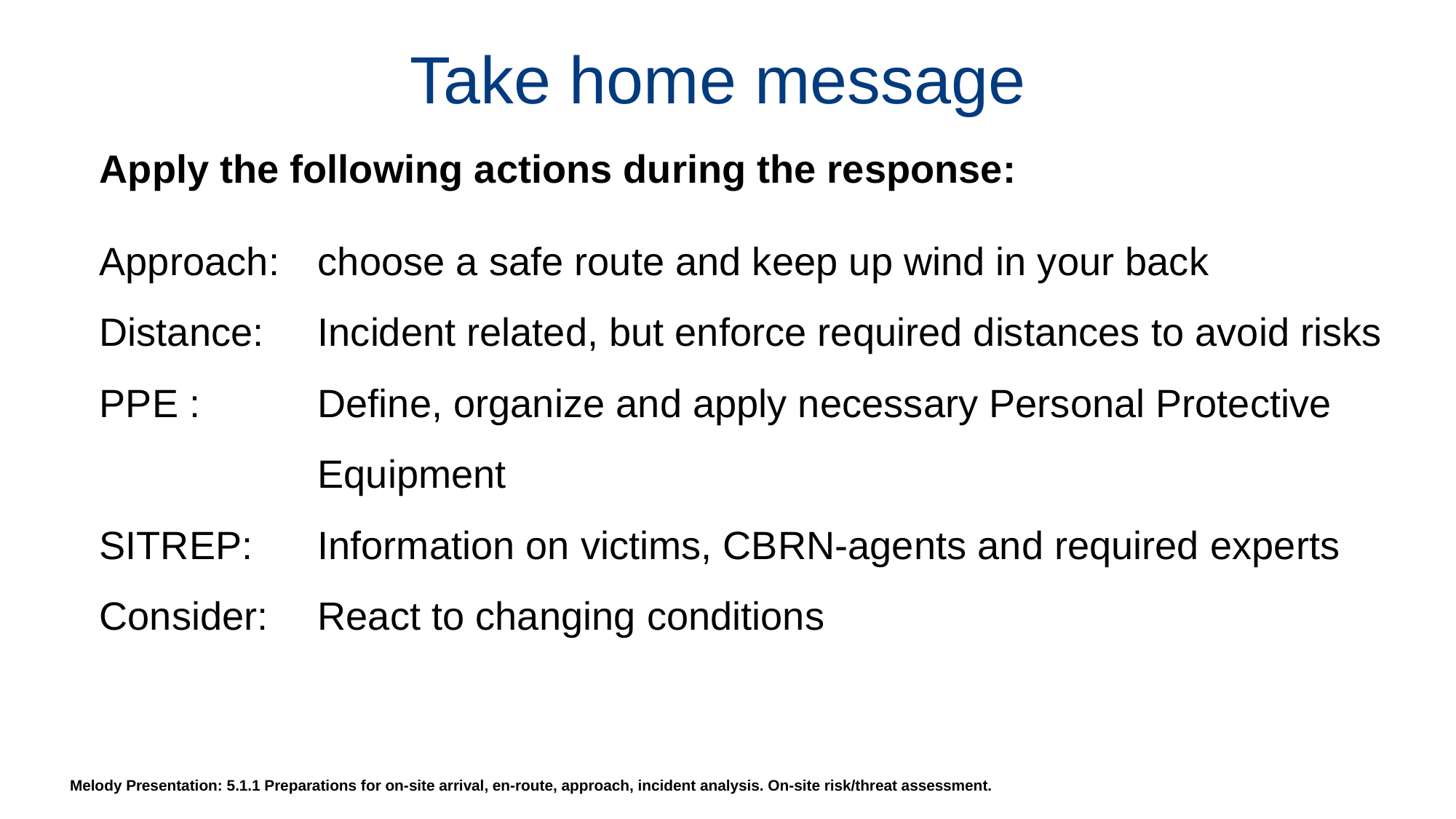

# Take home message
Apply the following actions during the response:

Approach:	choose a safe route and keep up wind in your back
Distance:	Incident related, but enforce required distances to avoid risks
PPE :		Define, organize and apply necessary Personal Protective
		Equipment
SITREP:	Information on victims, CBRN-agents and required experts
Consider:	React to changing conditions
Melody Presentation: 5.1.1 Preparations for on-site arrival, en-route, approach, incident analysis. On-site risk/threat assessment.